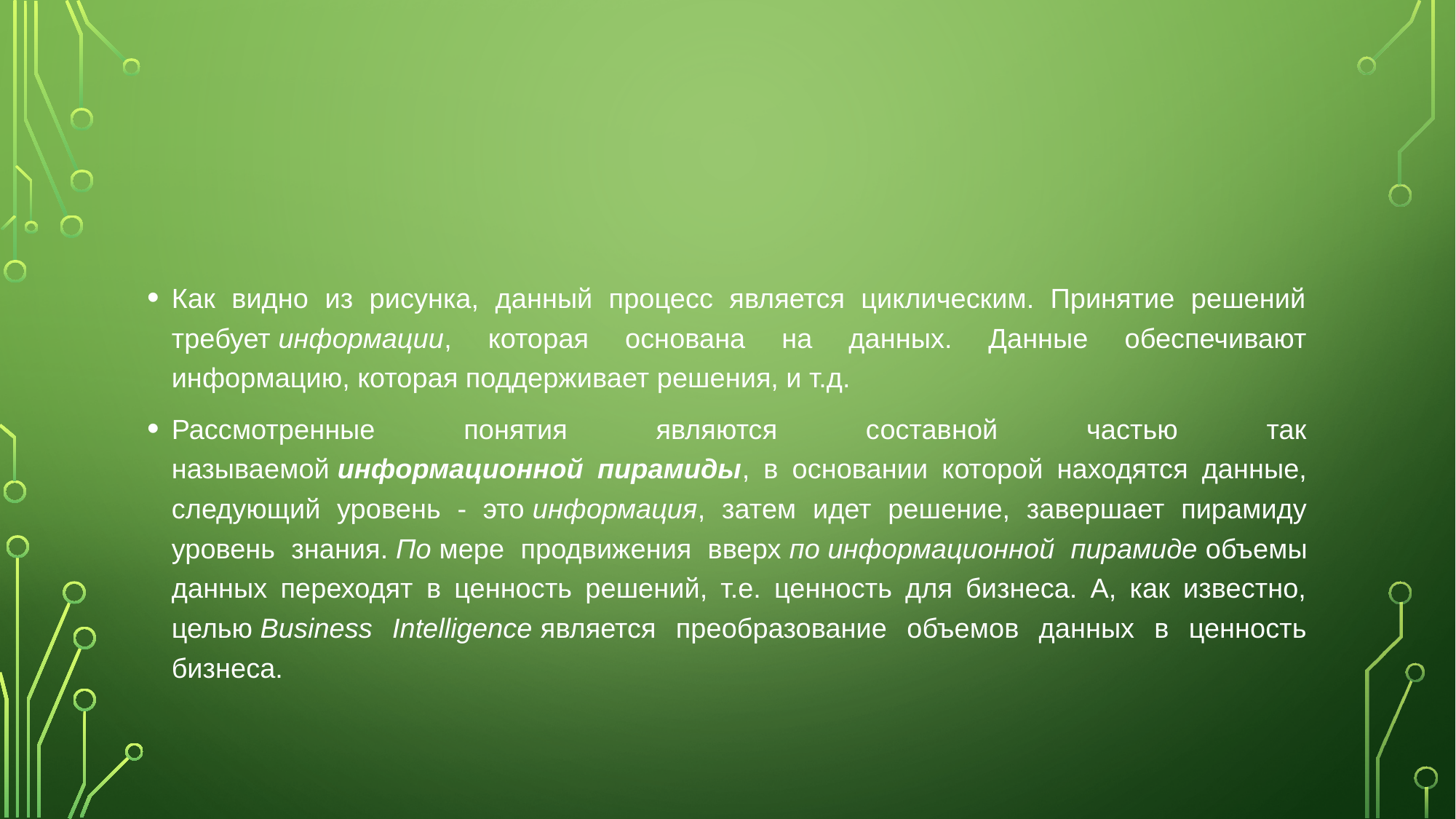

#
Как видно из рисунка, данный процесс является циклическим. Принятие решений требует информации, которая основана на данных. Данные обеспечивают информацию, которая поддерживает решения, и т.д.
Рассмотренные понятия являются составной частью так называемой информационной пирамиды, в основании которой находятся данные, следующий уровень - это информация, затем идет решение, завершает пирамиду уровень знания. По мере продвижения вверх по информационной пирамиде объемы данных переходят в ценность решений, т.е. ценность для бизнеса. А, как известно, целью Business Intelligence является преобразование объемов данных в ценность бизнеса.